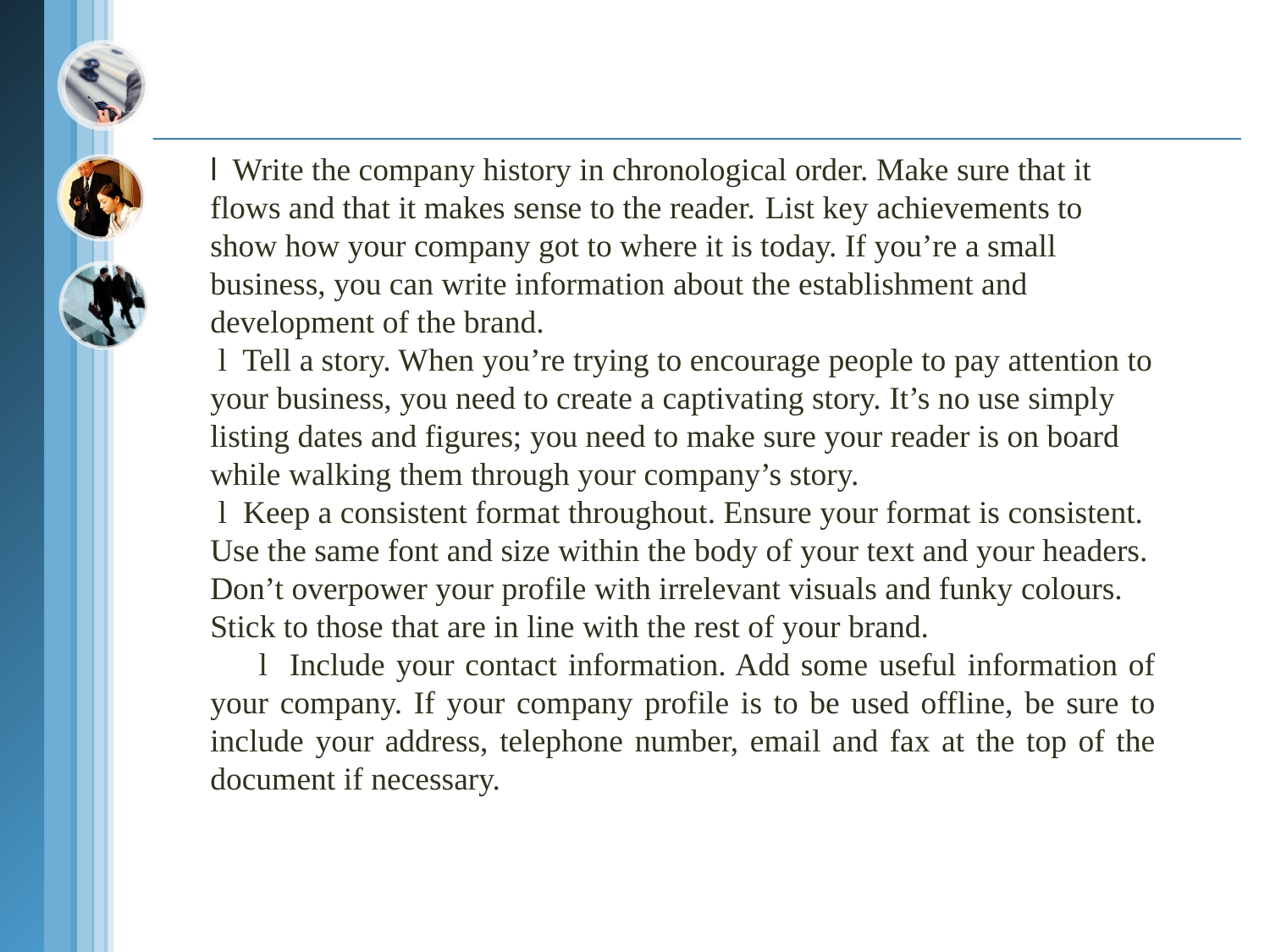

l  Write the company history in chronological order. Make sure that it flows and that it makes sense to the reader. List key achievements to show how your company got to where it is today. If you’re a small business, you can write information about the establishment and development of the brand. l  Tell a story. When you’re trying to encourage people to pay attention to your business, you need to create a captivating story. It’s no use simply listing dates and figures; you need to make sure your reader is on board while walking them through your company’s story. l  Keep a consistent format throughout. Ensure your format is consistent. Use the same font and size within the body of your text and your headers. Don’t overpower your profile with irrelevant visuals and funky colours. Stick to those that are in line with the rest of your brand. l  Include your contact information. Add some useful information of your company. If your company profile is to be used offline, be sure to include your address, telephone number, email and fax at the top of the document if necessary.